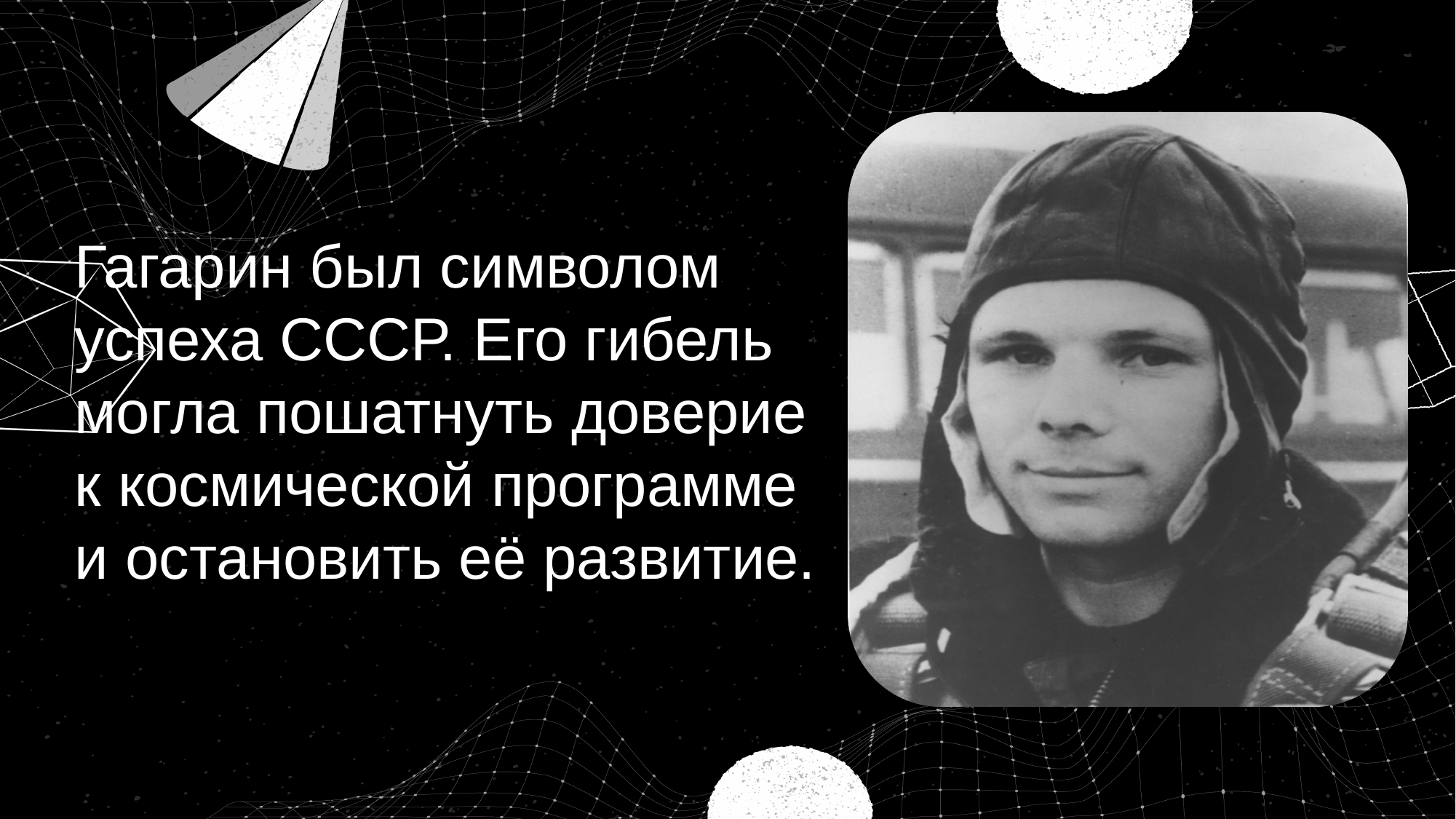

Гагарин был символом успеха СССР. Его гибель могла пошатнуть доверие к космической программе и остановить её развитие.